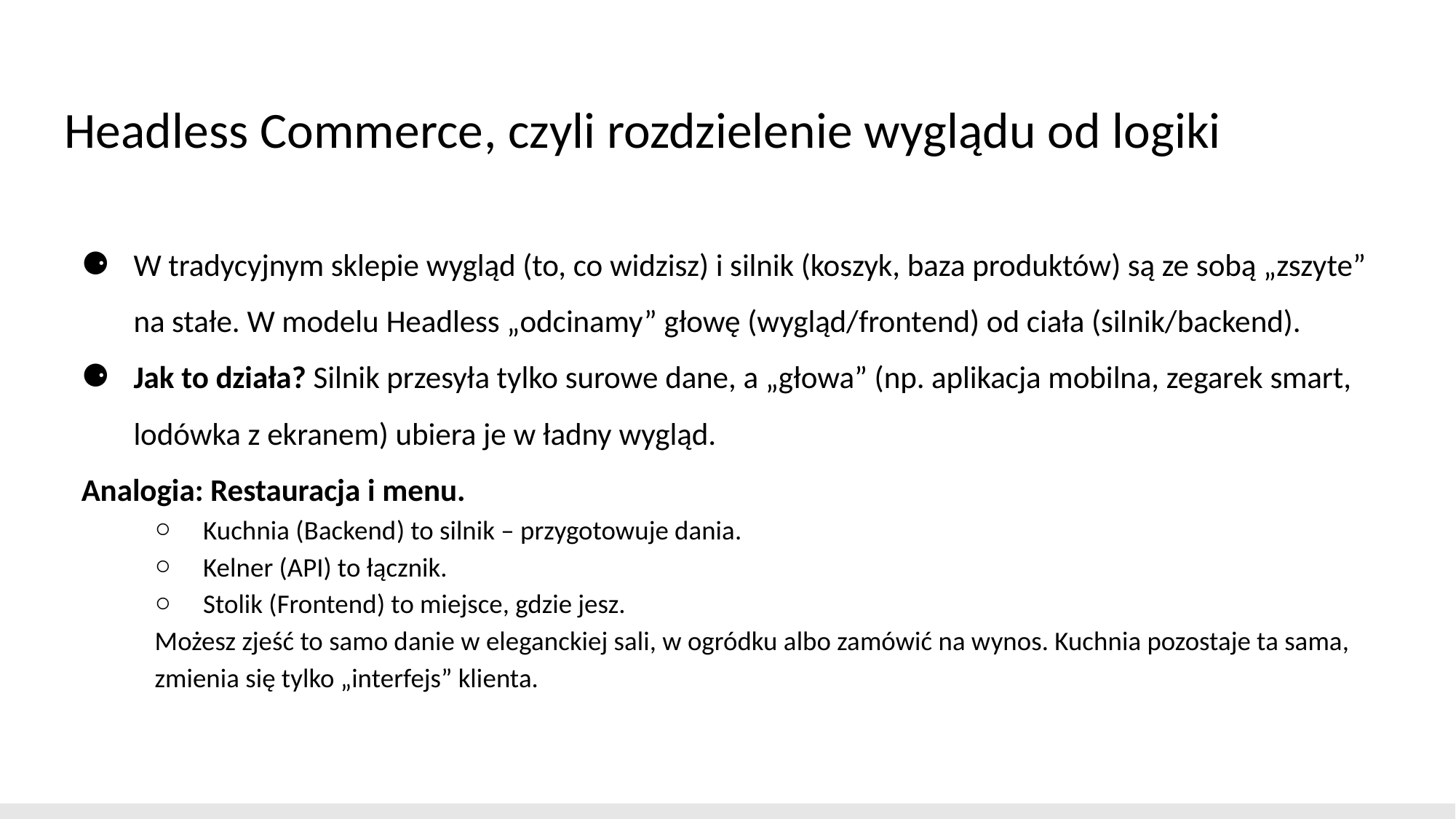

# Headless Commerce, czyli rozdzielenie wyglądu od logiki
W tradycyjnym sklepie wygląd (to, co widzisz) i silnik (koszyk, baza produktów) są ze sobą „zszyte” na stałe. W modelu Headless „odcinamy” głowę (wygląd/frontend) od ciała (silnik/backend).
Jak to działa? Silnik przesyła tylko surowe dane, a „głowa” (np. aplikacja mobilna, zegarek smart, lodówka z ekranem) ubiera je w ładny wygląd.
Analogia: Restauracja i menu.
Kuchnia (Backend) to silnik – przygotowuje dania.
Kelner (API) to łącznik.
Stolik (Frontend) to miejsce, gdzie jesz.
Możesz zjeść to samo danie w eleganckiej sali, w ogródku albo zamówić na wynos. Kuchnia pozostaje ta sama, zmienia się tylko „interfejs” klienta.